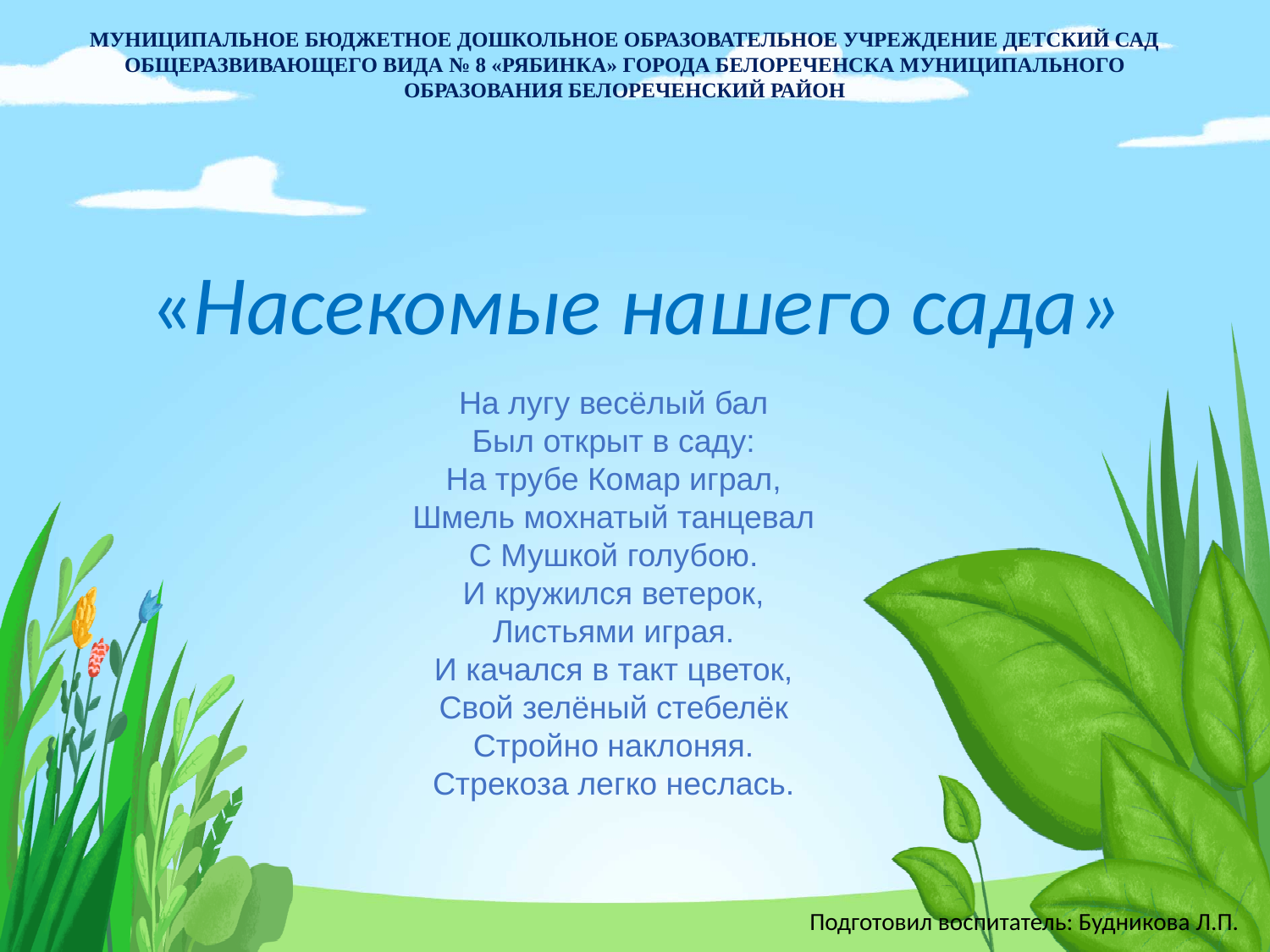

МУНИЦИПАЛЬНОЕ БЮДЖЕТНОЕ ДОШКОЛЬНОЕ ОБРАЗОВАТЕЛЬНОЕ УЧРЕЖДЕНИЕ ДЕТСКИЙ САД ОБЩЕРАЗВИВАЮЩЕГО ВИДА № 8 «РЯБИНКА» ГОРОДА БЕЛОРЕЧЕНСКА МУНИЦИПАЛЬНОГО ОБРАЗОВАНИЯ БЕЛОРЕЧЕНСКИЙ РАЙОН

# «Насекомые нашего сада»
На лугу весёлый бал
Был открыт в саду:
На трубе Комар играл,
Шмель мохнатый танцевал
С Мушкой голубою.
И кружился ветерок,
Листьями играя.
И качался в такт цветок,
Свой зелёный стебелёк
Стройно наклоняя.
Стрекоза легко неслась.
Подготовил воспитатель: Будникова Л.П.